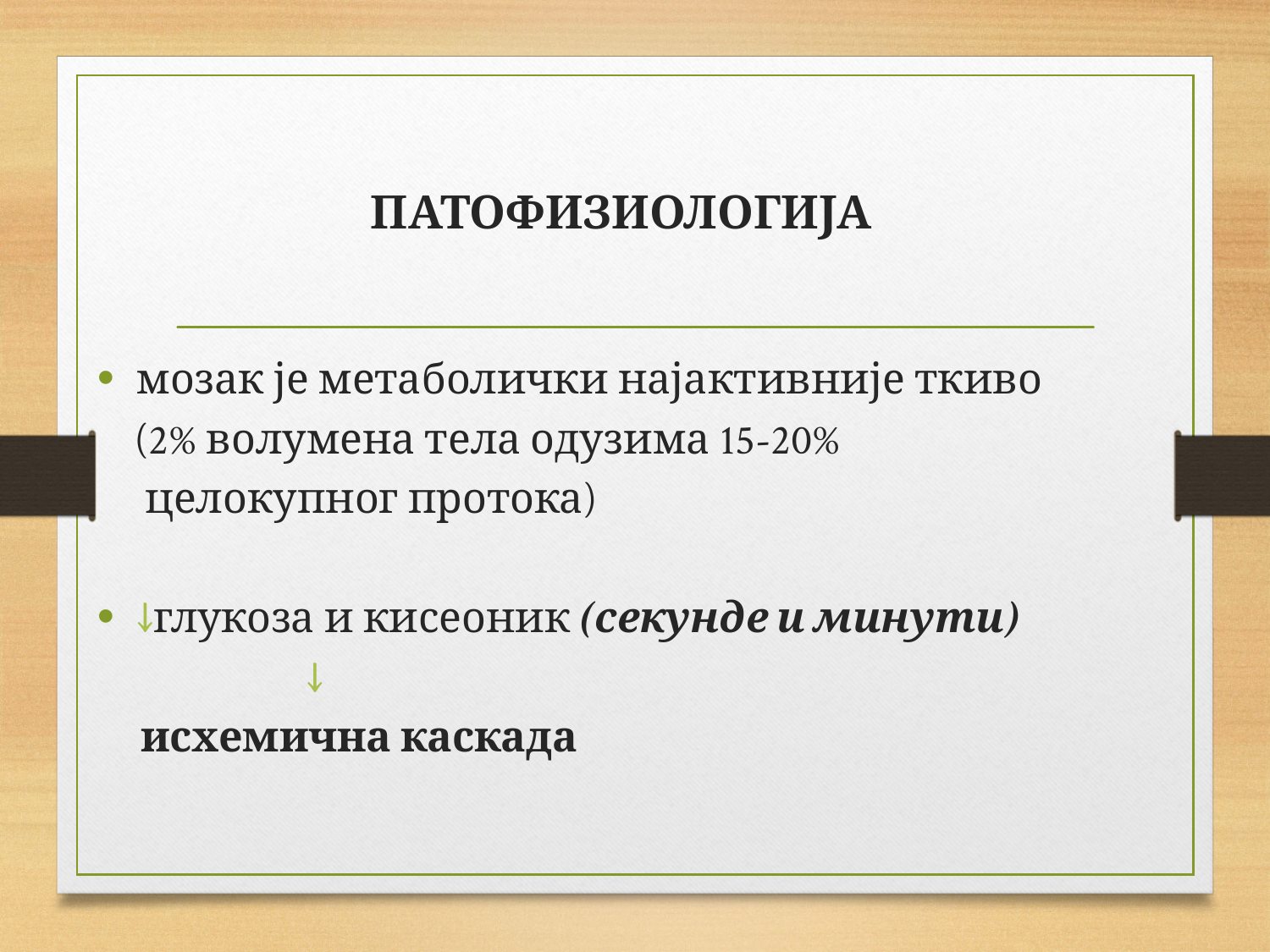

# ПАТОФИЗИОЛОГИЈА

мозак је метаболички најактивније ткиво
    (2% волумена тела одузима 15-20%
     целокупног протока)

↓глукоза и кисеоник (секунде и минути)
                      ↓
     исхемична каскада